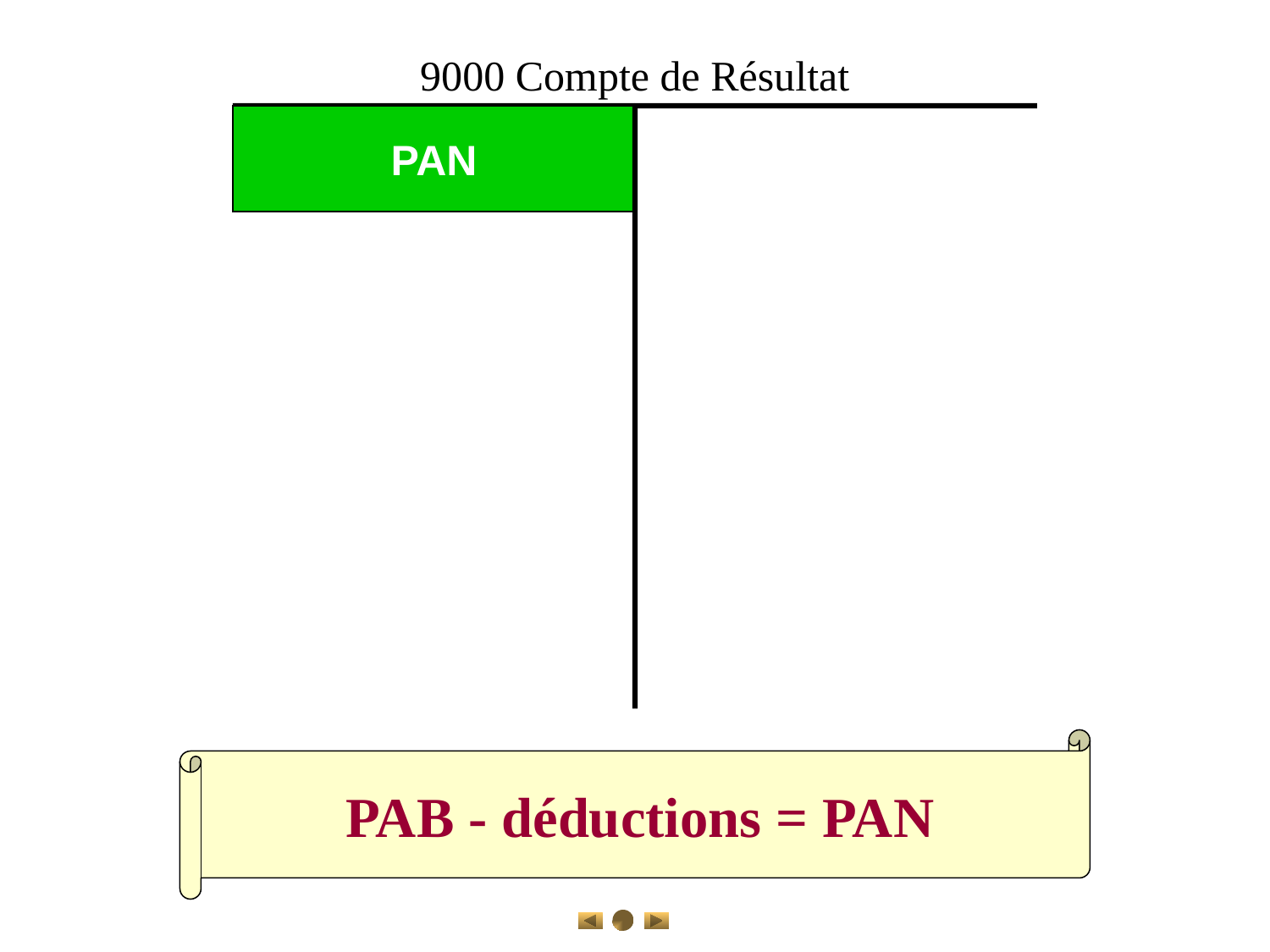

9000 Compte de Résultat

PAN

PAB - déductions = PAN